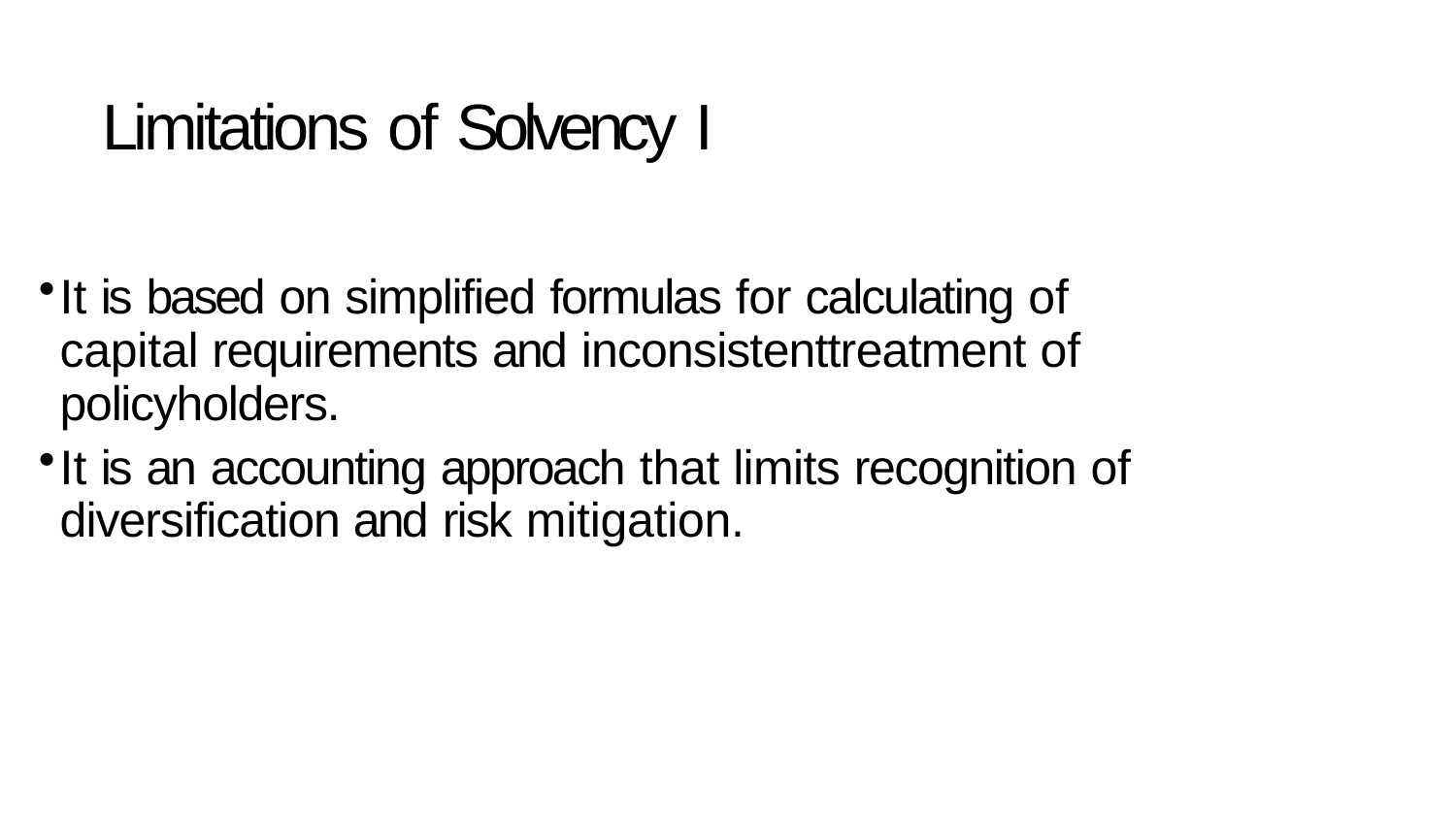

# Limitations of Solvency I
It is based on simplified formulas for calculating of capital requirements and inconsistenttreatment of policyholders.
It is an accounting approach that limits recognition of diversification and risk mitigation.